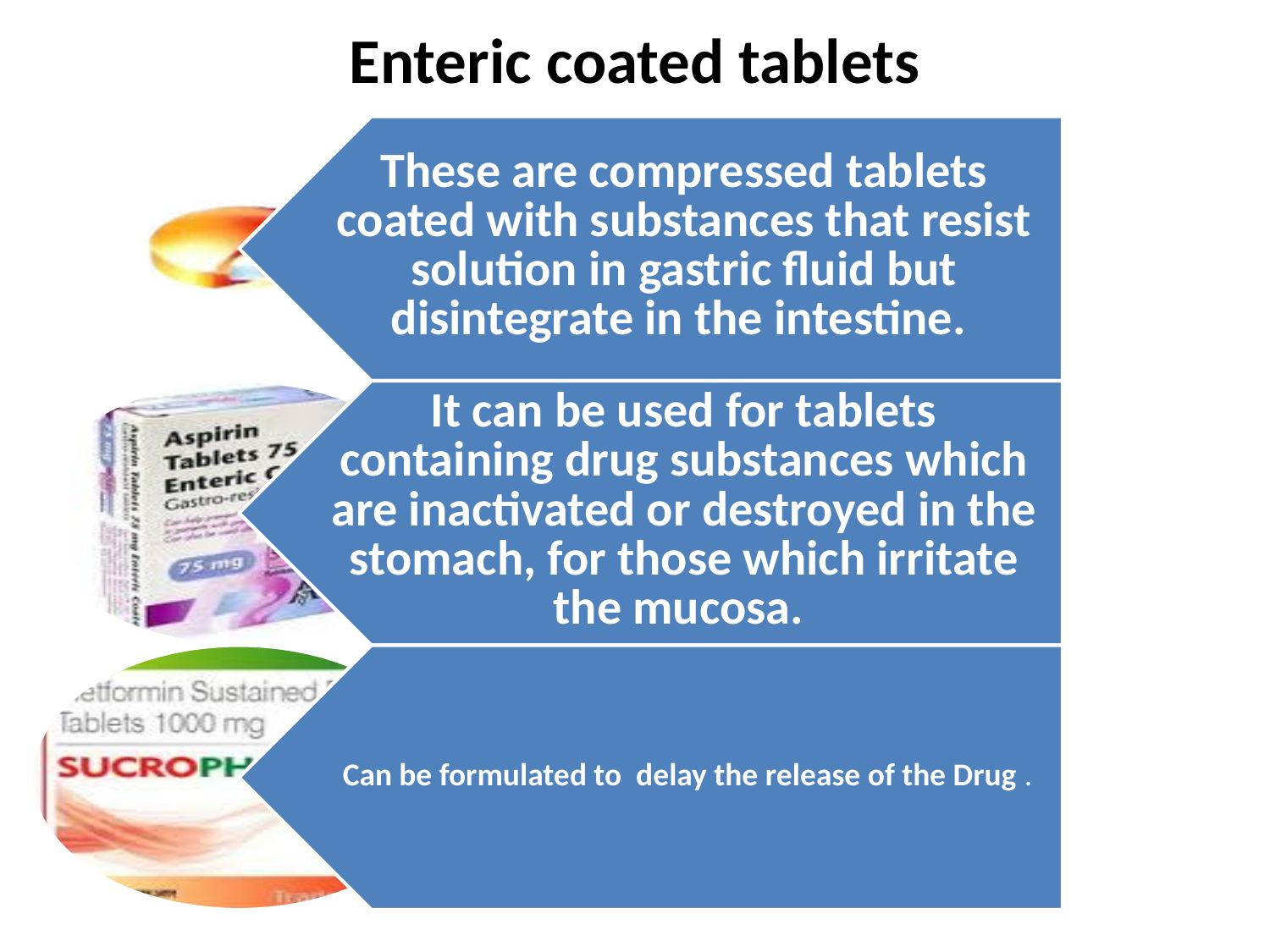

# Enteric coated tablets
It can be used for tablets containing drug substances which are inactivated or destroyed in the stomach, for those which irritate the mucosa.
These are compressed tablets coated with substances that resist solution in gastric fluid but disintegrate in the intestine.
 Can be formulated to  delay the release of the Drug .